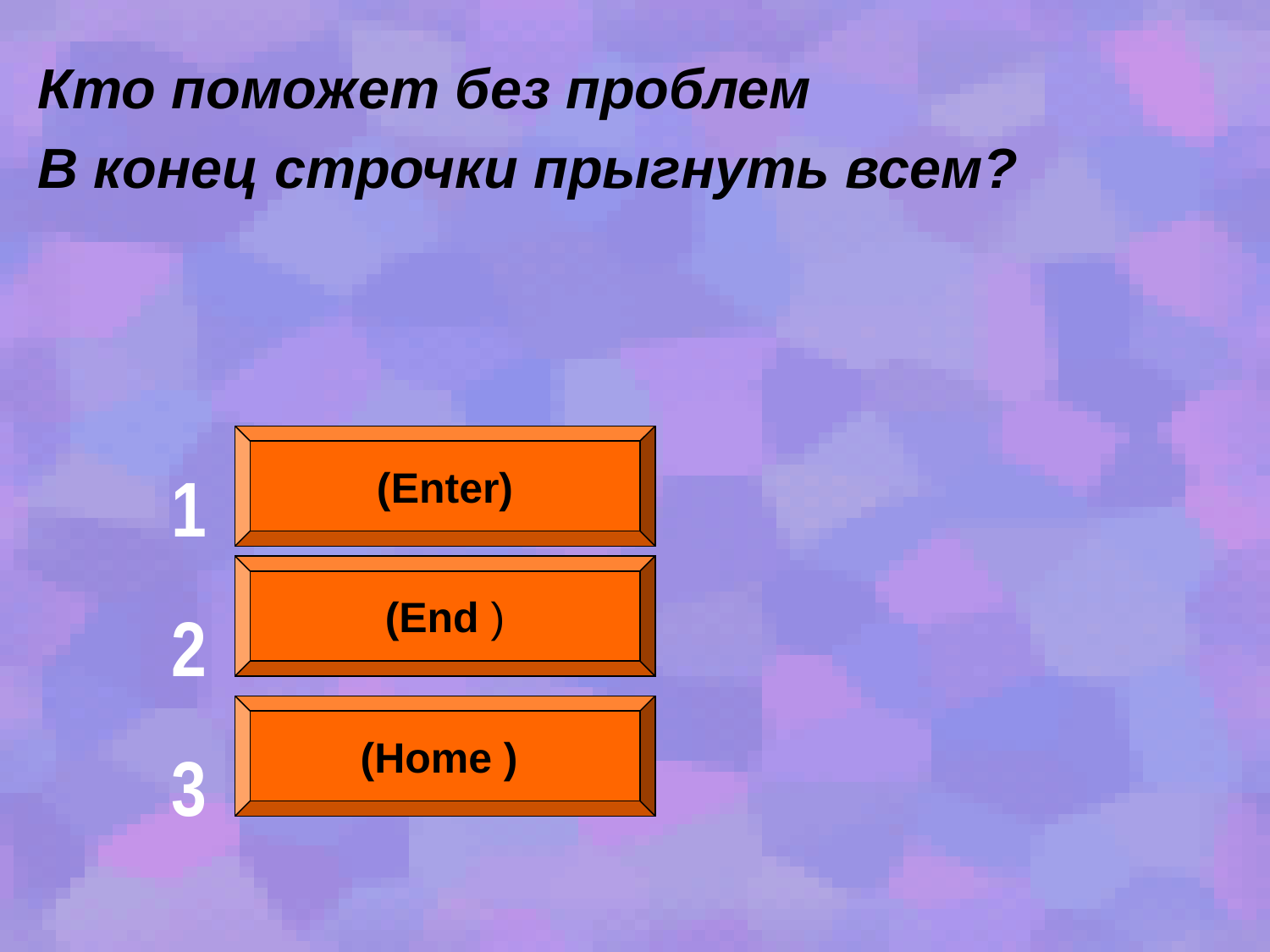

Кто поможет без проблем
В конец строчки прыгнуть всем?

1
2
3
(Enter)
(End )
(Home )